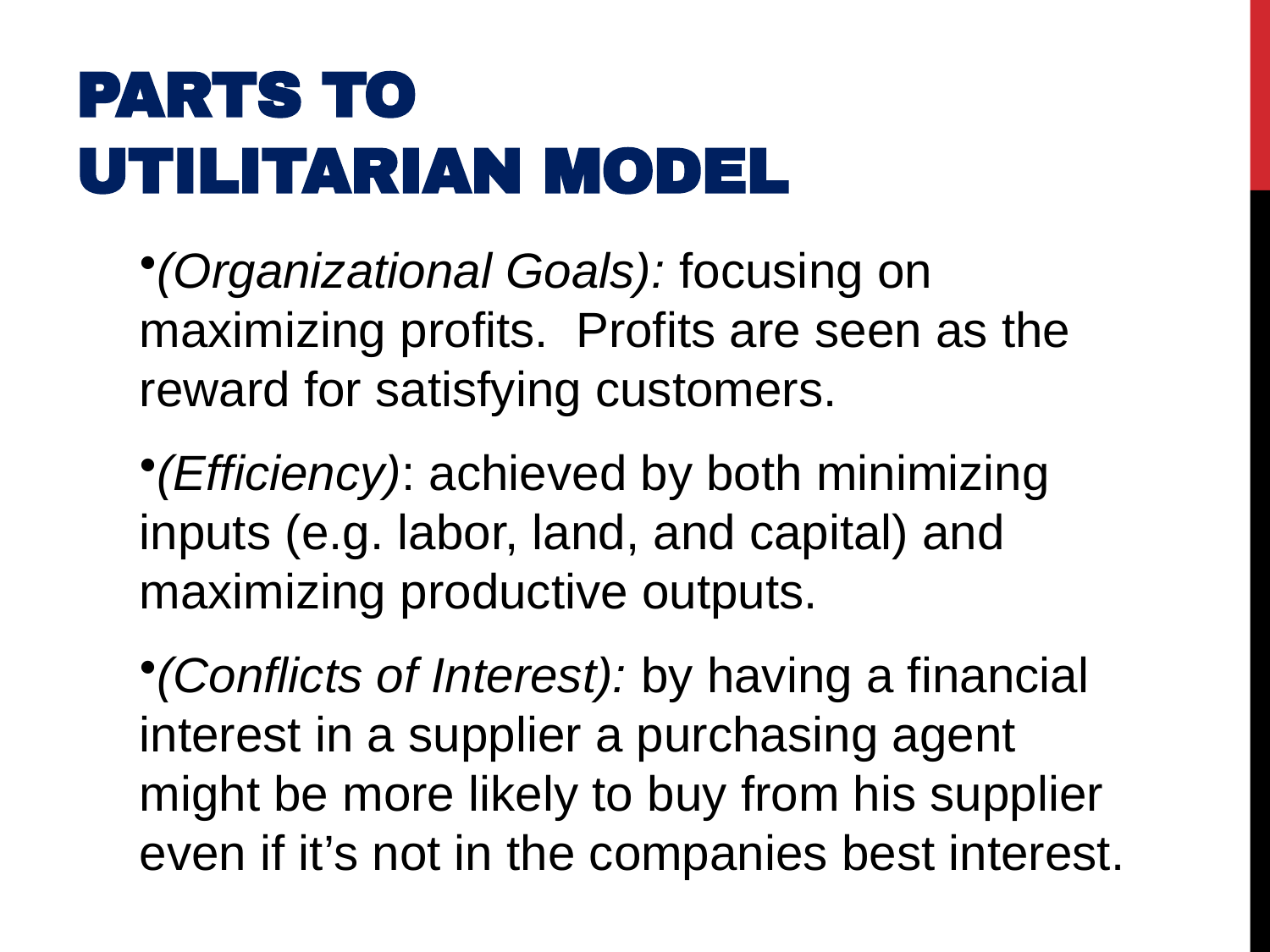

# Parts to Utilitarian Model
(Organizational Goals): focusing on maximizing profits.  Profits are seen as the reward for satisfying customers.
(Efficiency): achieved by both minimizing inputs (e.g. labor, land, and capital) and maximizing productive outputs.
(Conflicts of Interest): by having a financial interest in a supplier a purchasing agent might be more likely to buy from his supplier even if it’s not in the companies best interest.